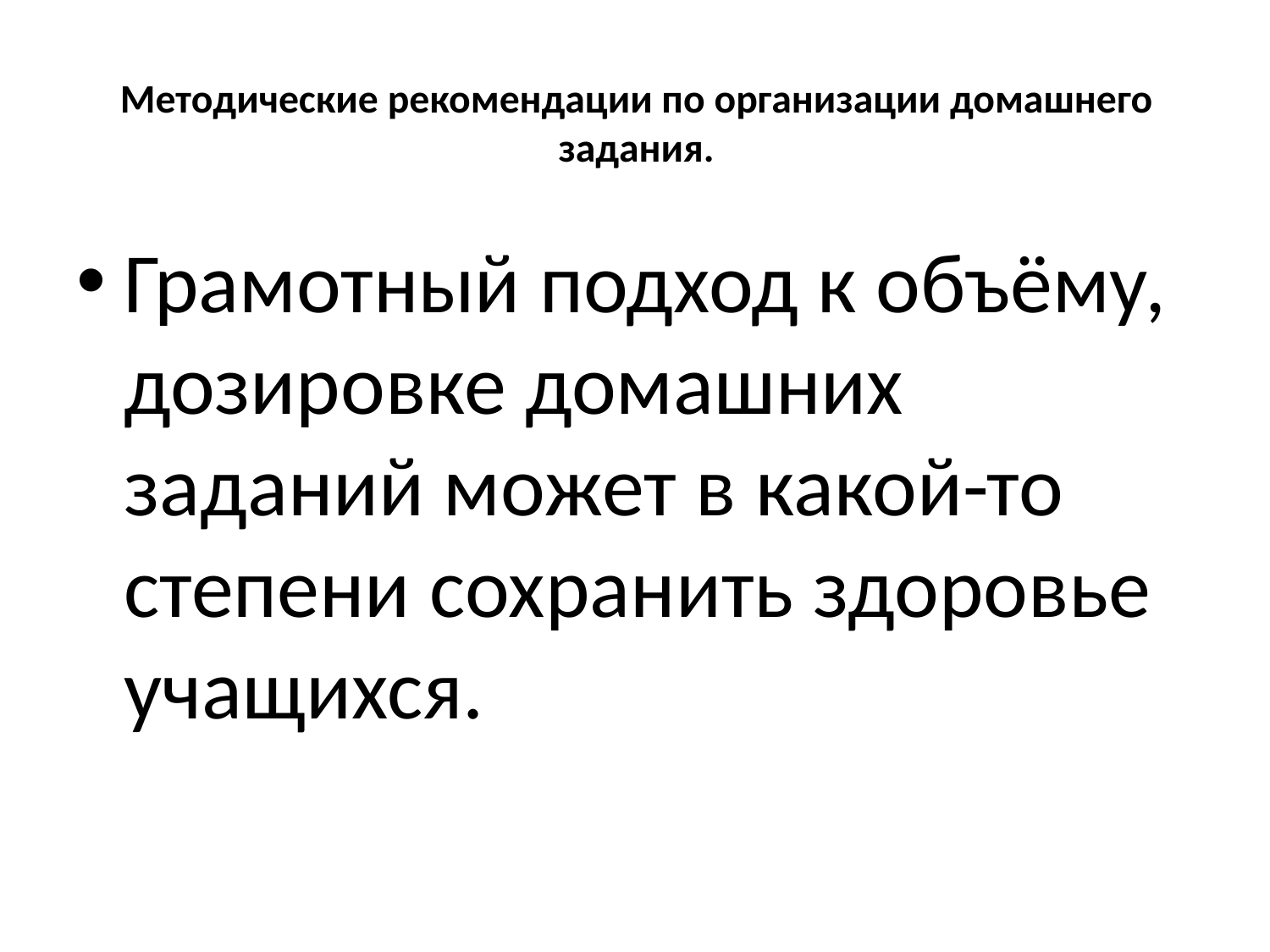

# Методические рекомендации по организации домашнего задания.
Грамотный подход к объёму, дозировке домашних заданий может в ка­кой-то степени сохранить здоровье учащихся.